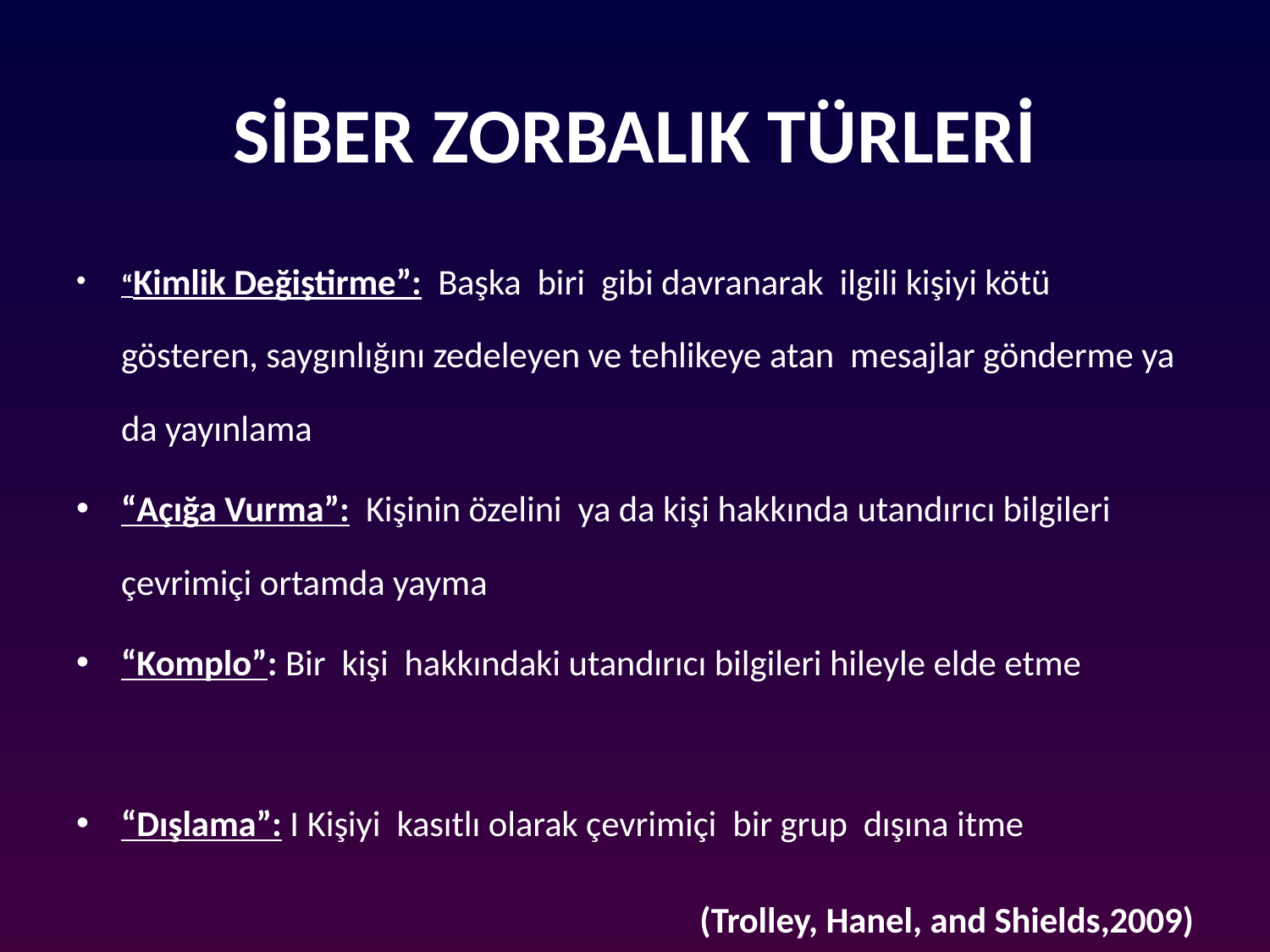

SİBER ZORBALIK TÜRLERİ
“Kimlik Değiştirme”:  Başka  biri  gibi davranarak  ilgili kişiyi kötü gösteren, saygınlığını zedeleyen ve tehlikeye atan  mesajlar gönderme ya da yayınlama
“Açığa Vurma”:  Kişinin özelini  ya da kişi hakkında utandırıcı bilgileri çevrimiçi ortamda yayma
“Komplo”: Bir  kişi  hakkındaki utandırıcı bilgileri hileyle elde etme

“Dışlama”: I Kişiyi  kasıtlı olarak çevrimiçi  bir grup  dışına itme

(Trolley, Hanel, and Shields,2009)